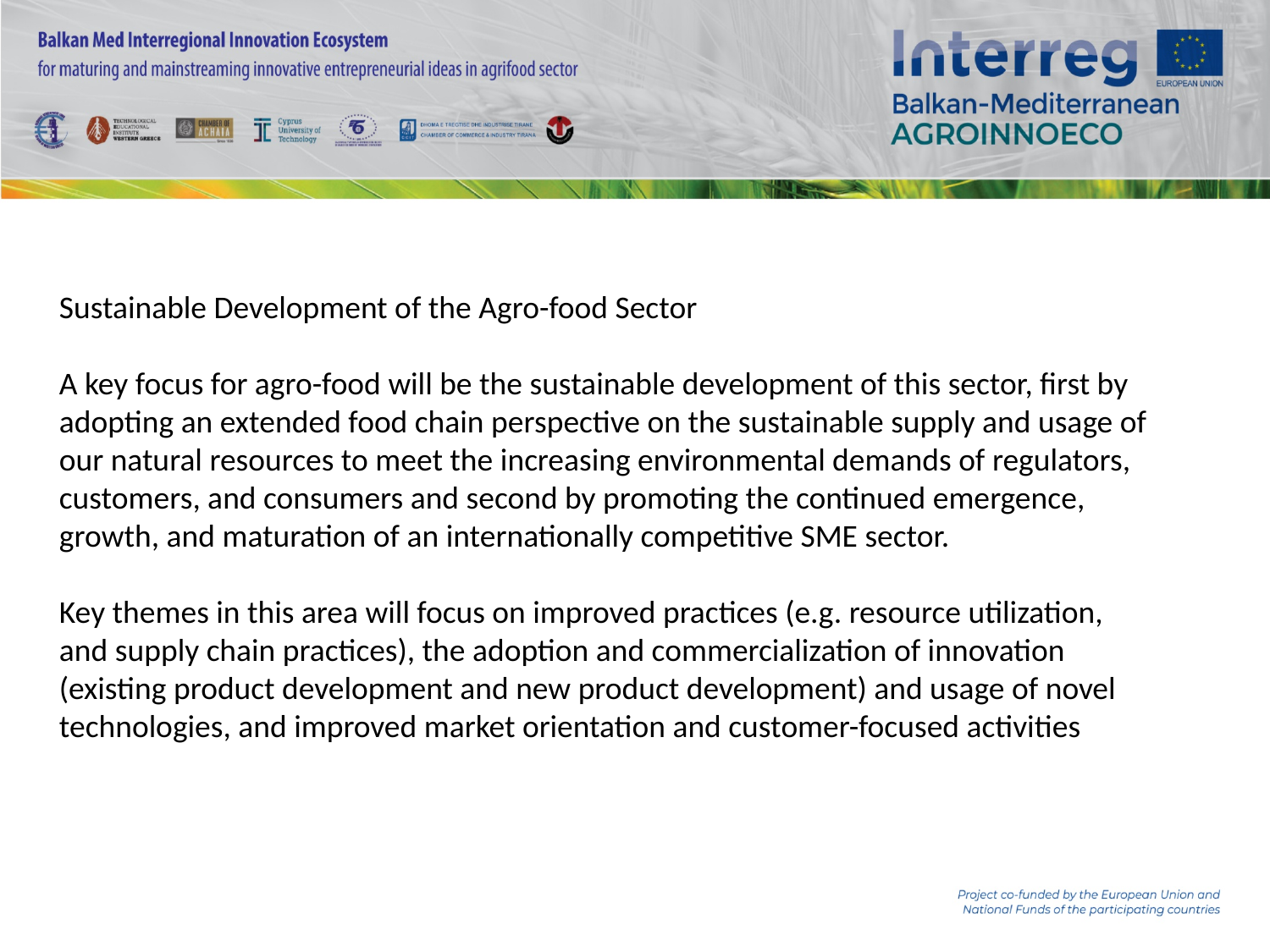

Sustainable Development of the Agro-food Sector

A key focus for agro-food will be the sustainable development of this sector, first by adopting an extended food chain perspective on the sustainable supply and usage of our natural resources to meet the increasing environmental demands of regulators, customers, and consumers and second by promoting the continued emergence, growth, and maturation of an internationally competitive SME sector.

Key themes in this area will focus on improved practices (e.g. resource utilization, and supply chain practices), the adoption and commercialization of innovation (existing product development and new product development) and usage of novel technologies, and improved market orientation and customer-focused activities